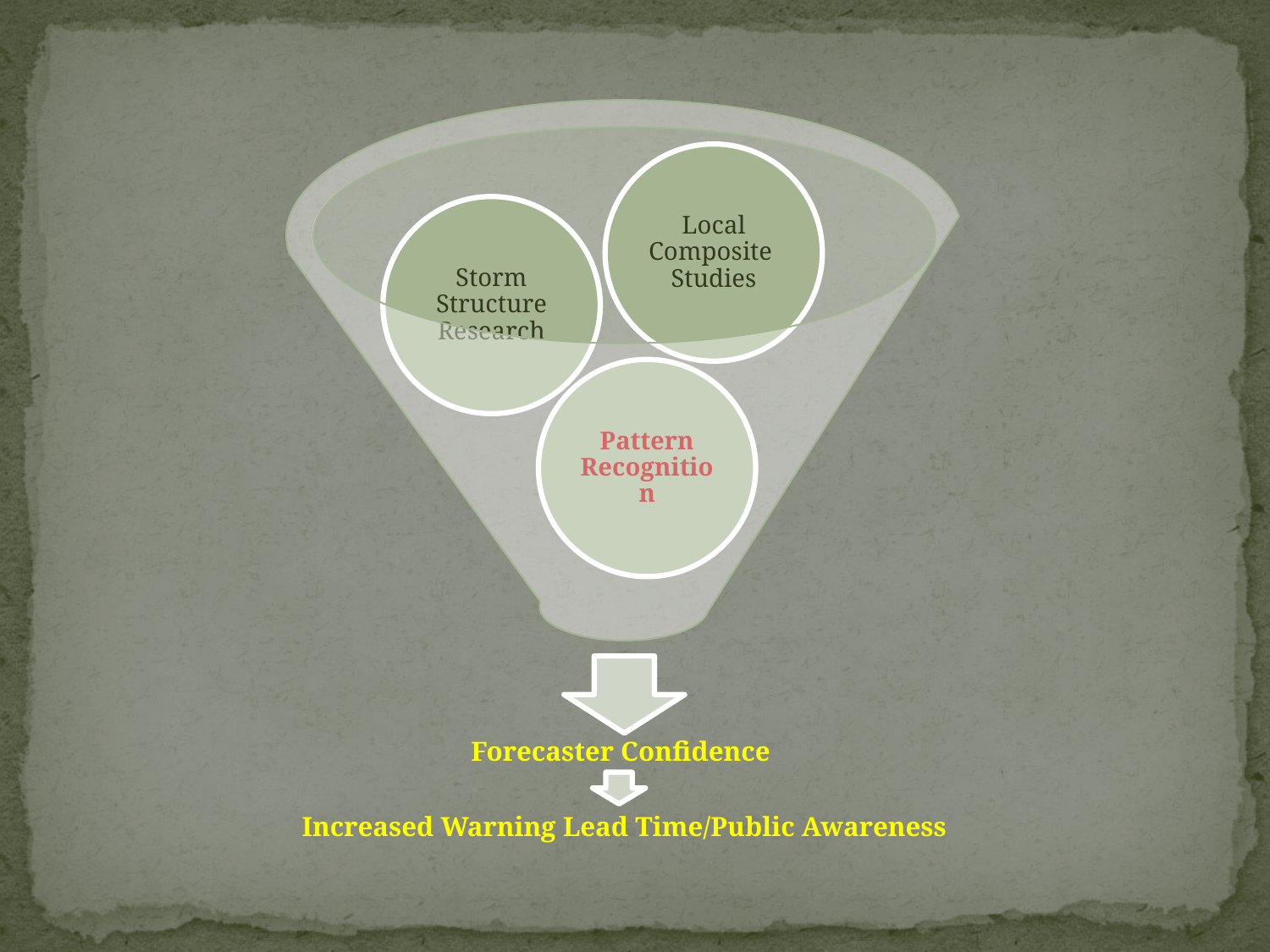

Forecaster Confidence

Increased Warning Lead Time/Public Awareness
Pattern Recognition
Storm Structure Research
Local Composite  Studies